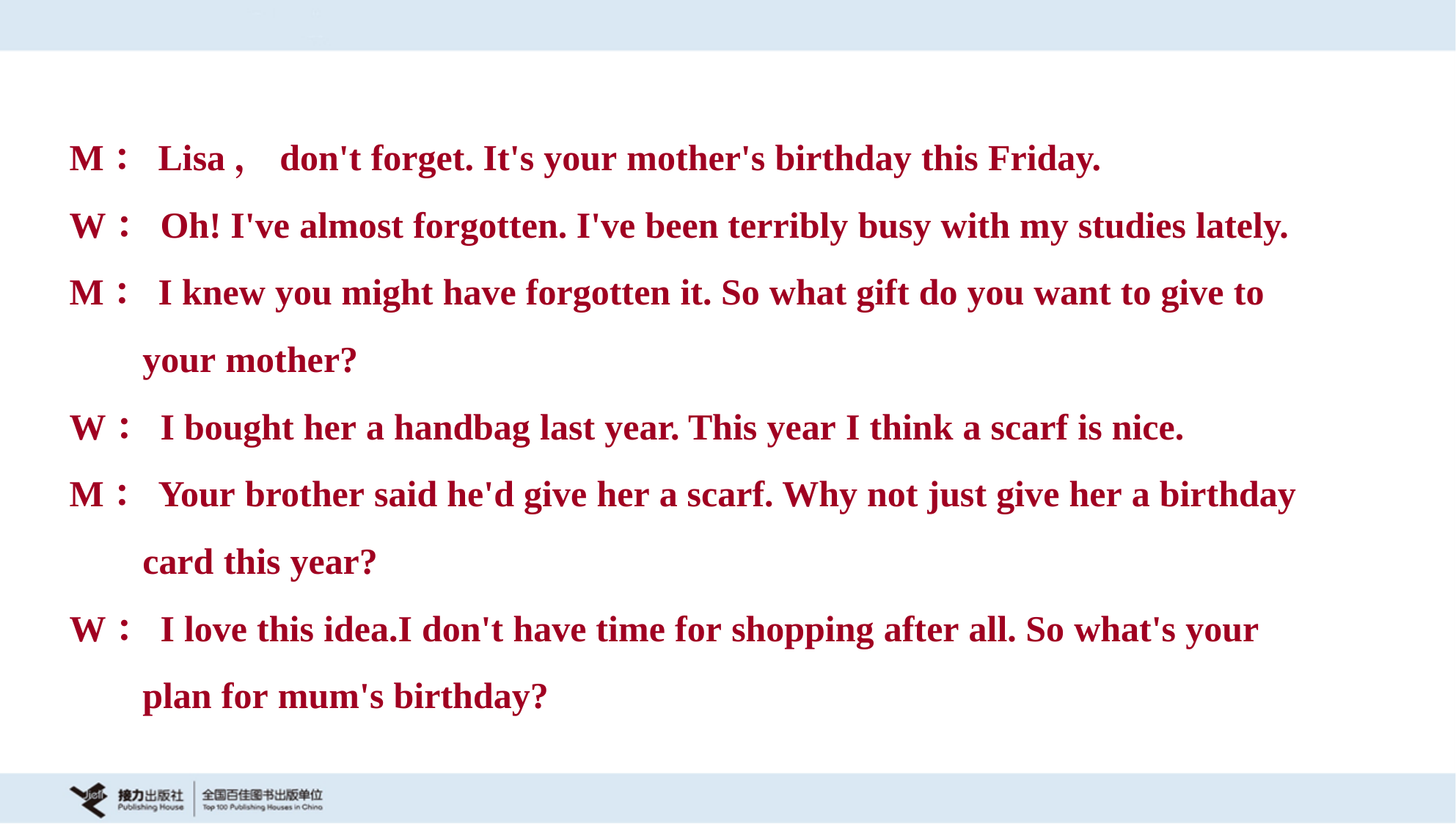

M：Lisa，don't forget. It's your mother's birthday this Friday.
W：Oh! I've almost forgotten. I've been terribly busy with my studies lately.
M：I knew you might have forgotten it. So what gift do you want to give to
        your mother?
W：I bought her a handbag last year. This year I think a scarf is nice.
M：Your brother said he'd give her a scarf. Why not just give her a birthday
        card this year?
W：I love this idea.I don't have time for shopping after all. So what's your
        plan for mum's birthday?